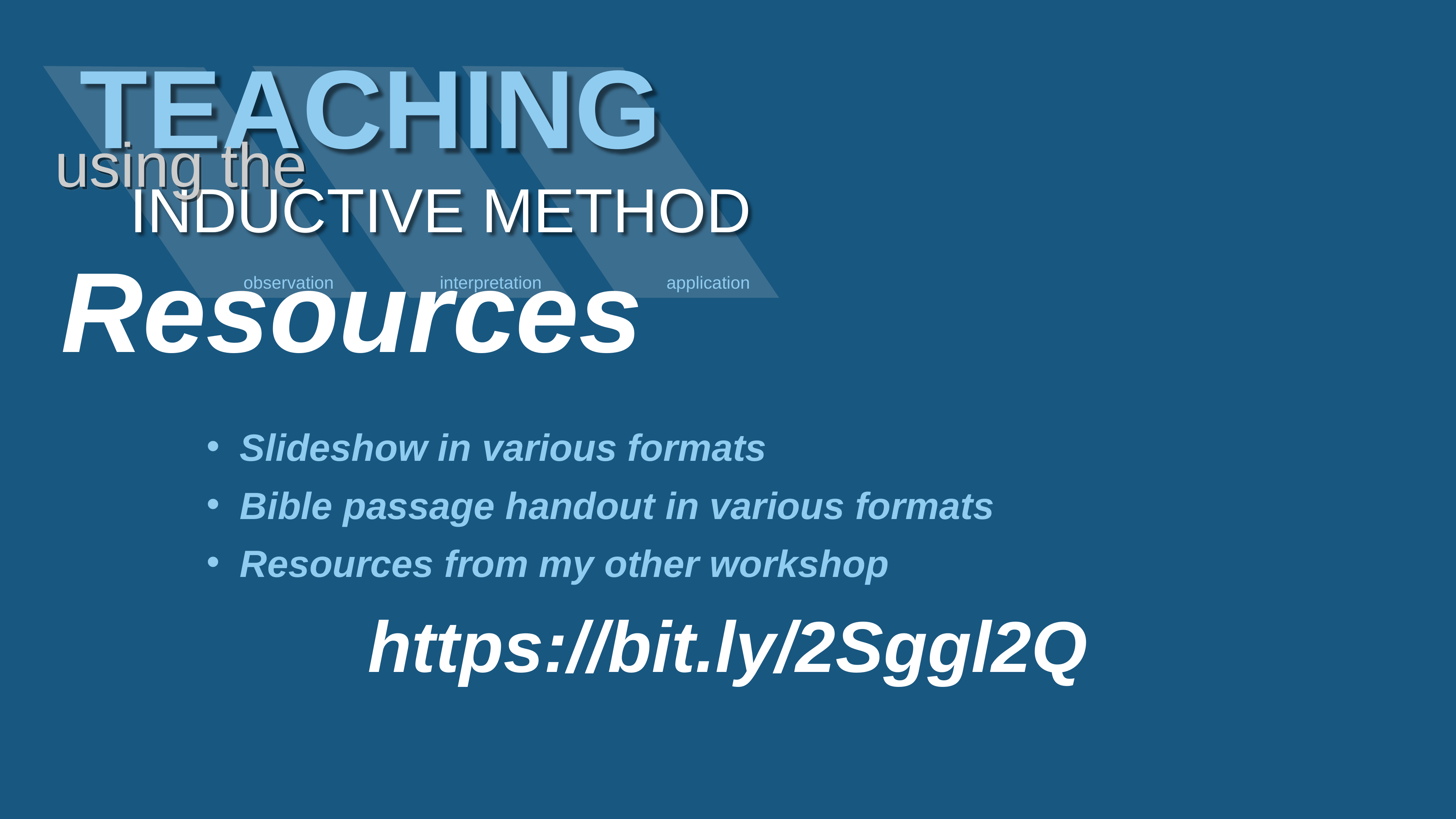

TEACHING

using the
INDUCTIVE METHOD
observation
interpretation
application
Resources
Slideshow in various formats
Bible passage handout in various formats
Resources from my other workshop
https://bit.ly/2Sggl2Q